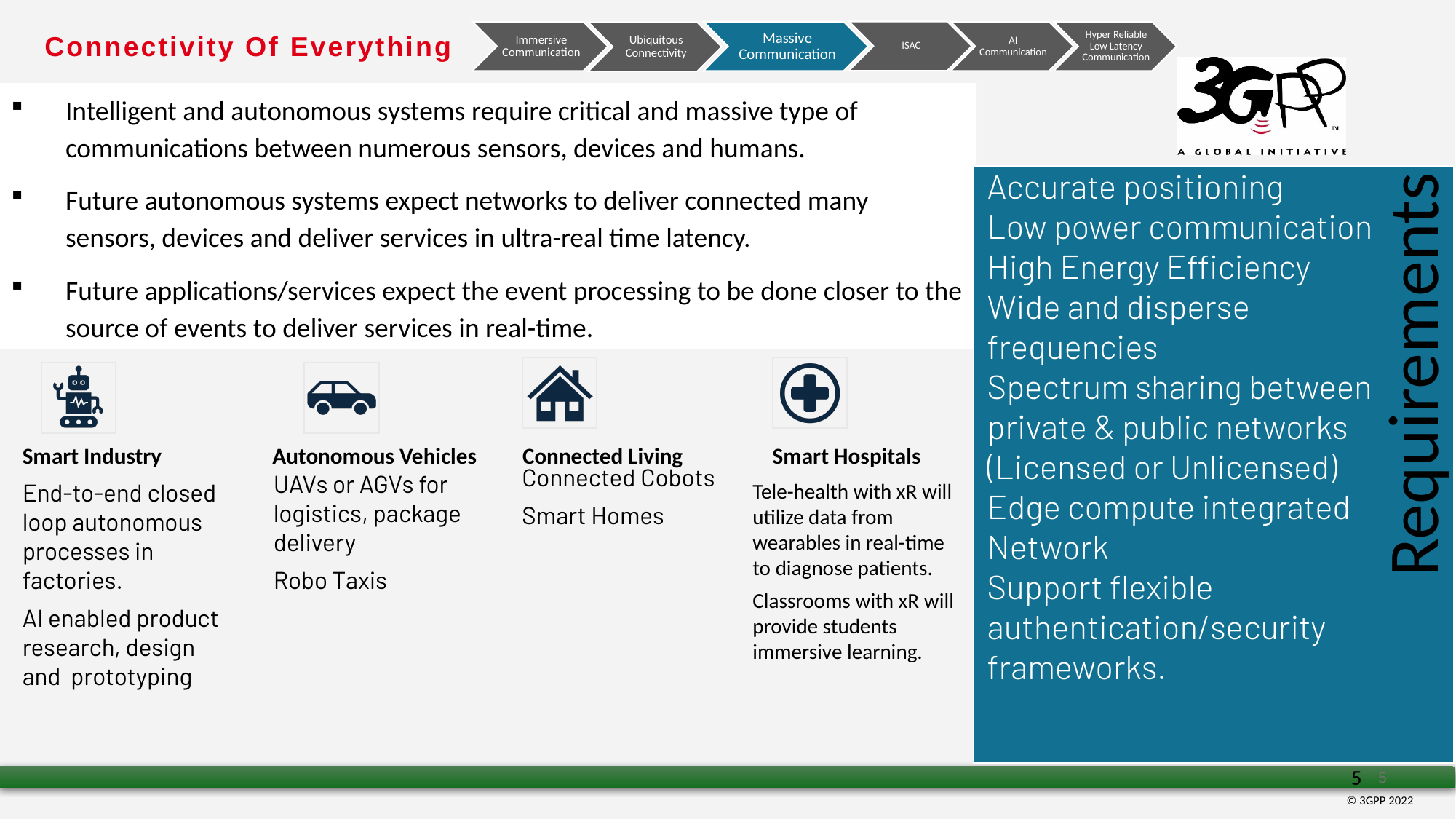

Immersive Communication
ISAC
Massive Communication
Ubiquitous Connectivity
AI Communication
Hyper Reliable Low Latency Communication
Connectivity Of Everything
Intelligent and autonomous systems require critical and massive type of communications between numerous sensors, devices and humans.
Future autonomous systems expect networks to deliver connected many sensors, devices and deliver services in ultra-real time latency.
Future applications/services expect the event processing to be done closer to the source of events to deliver services in real-time.

Requirements

Accurate positioning
Low power communication
High Energy Efficiency
Wide and disperse frequencies
Spectrum sharing between private & public networks (Licensed or Unlicensed)
Edge compute integrated Network
Support flexible authentication/security frameworks.

Smart Industry
End-to-end closed loop autonomous processes in factories.
AI enabled product research, design and  prototyping
Autonomous Vehicles
UAVs or AGVs for logistics, package delivery
Robo Taxis
Connected Living
Connected Cobots
Smart Homes
Smart Hospitals
Tele-health with xR will utilize data from wearables in real-time to diagnose patients.
Classrooms with xR will provide students immersive learning.